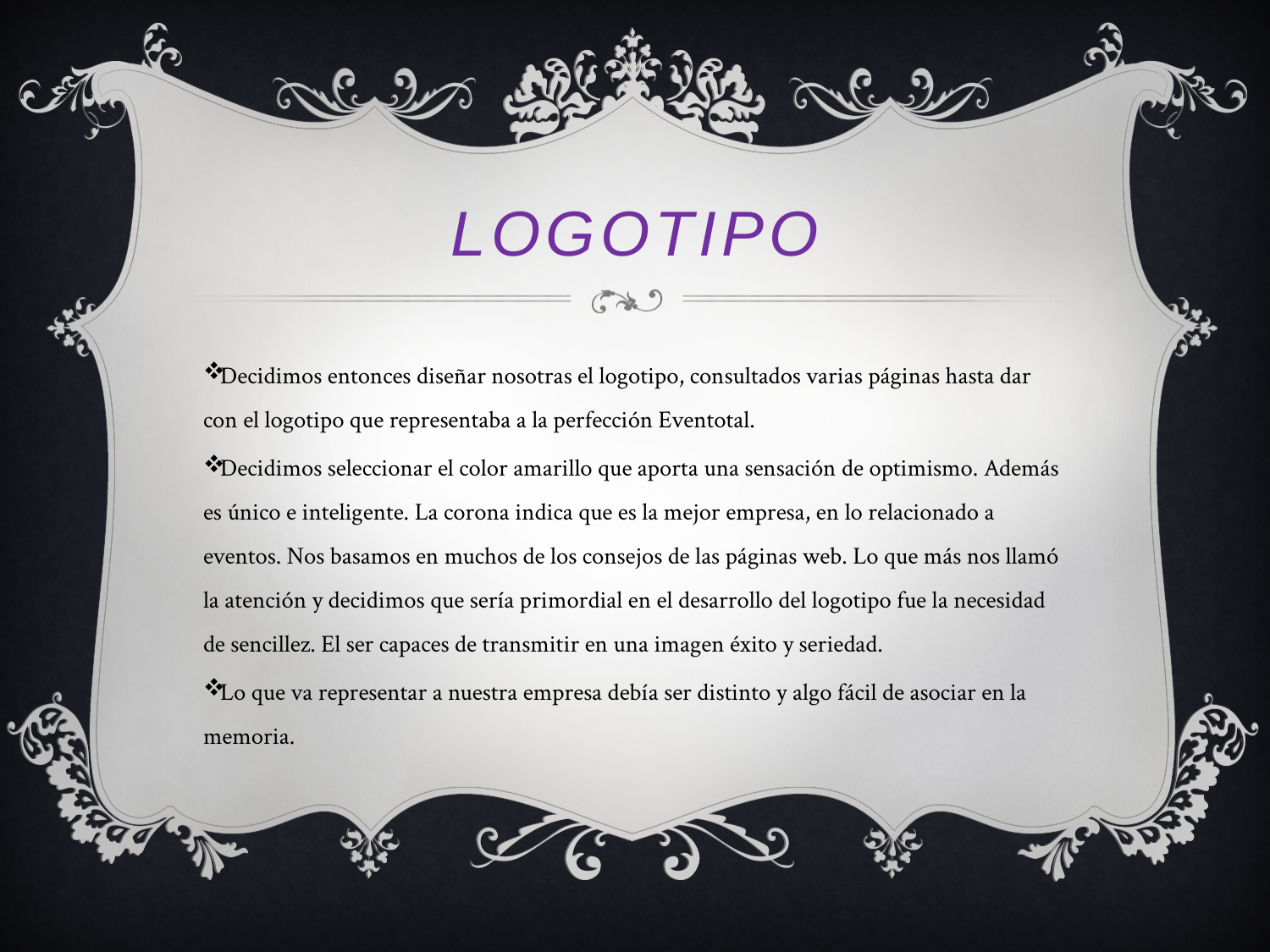

# Logotipo
Decidimos entonces diseñar nosotras el logotipo, consultados varias páginas hasta dar con el logotipo que representaba a la perfección Eventotal.
Decidimos seleccionar el color amarillo que aporta una sensación de optimismo. Además es único e inteligente. La corona indica que es la mejor empresa, en lo relacionado a eventos. Nos basamos en muchos de los consejos de las páginas web. Lo que más nos llamó la atención y decidimos que sería primordial en el desarrollo del logotipo fue la necesidad de sencillez. El ser capaces de transmitir en una imagen éxito y seriedad.
Lo que va representar a nuestra empresa debía ser distinto y algo fácil de asociar en la memoria.